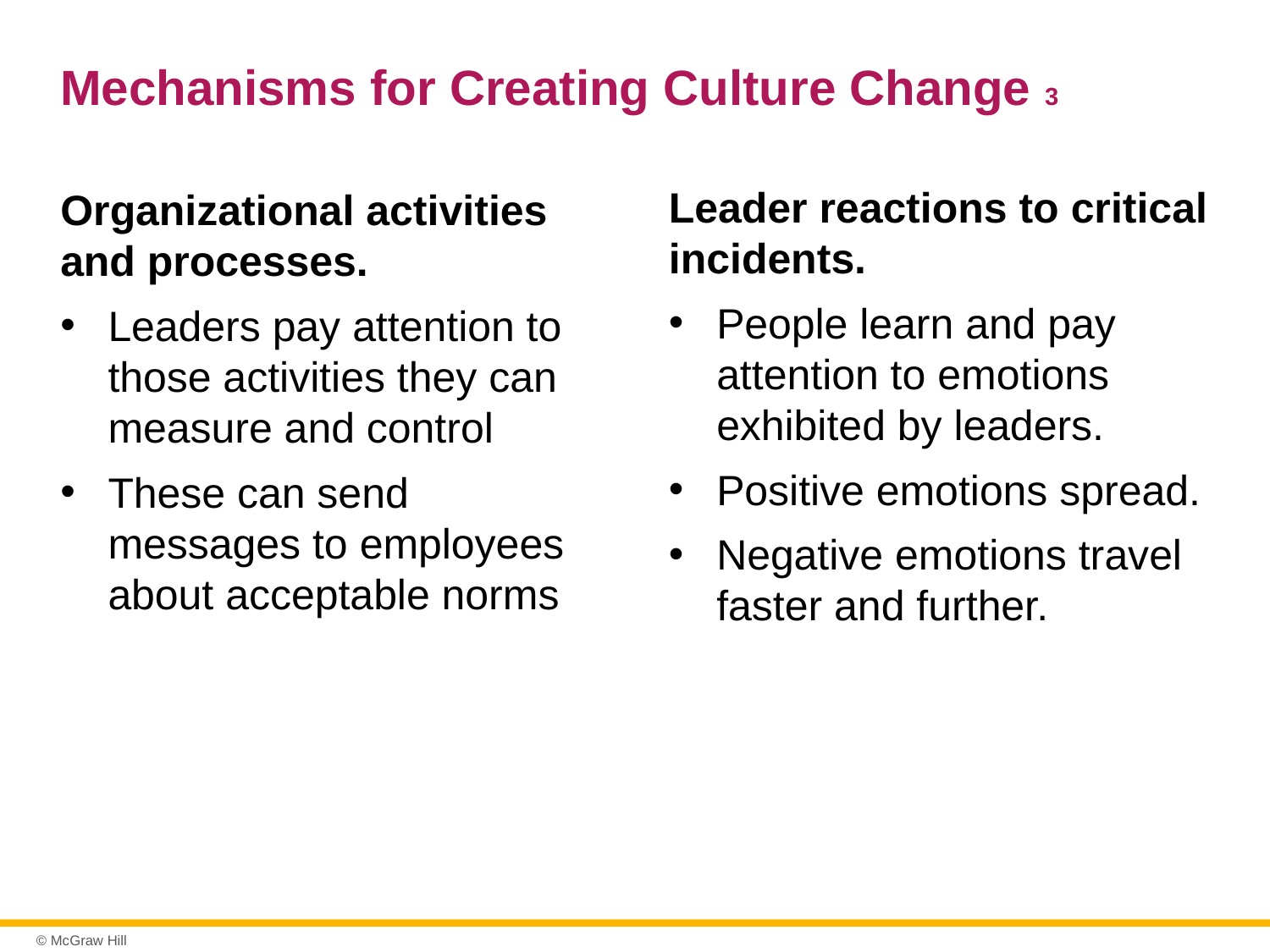

# Mechanisms for Creating Culture Change 3
Leader reactions to critical incidents.
People learn and pay attention to emotions exhibited by leaders.
Positive emotions spread.
Negative emotions travel faster and further.

Organizational activities and processes.
Leaders pay attention to those activities they can measure and control
These can send messages to employees about acceptable norms